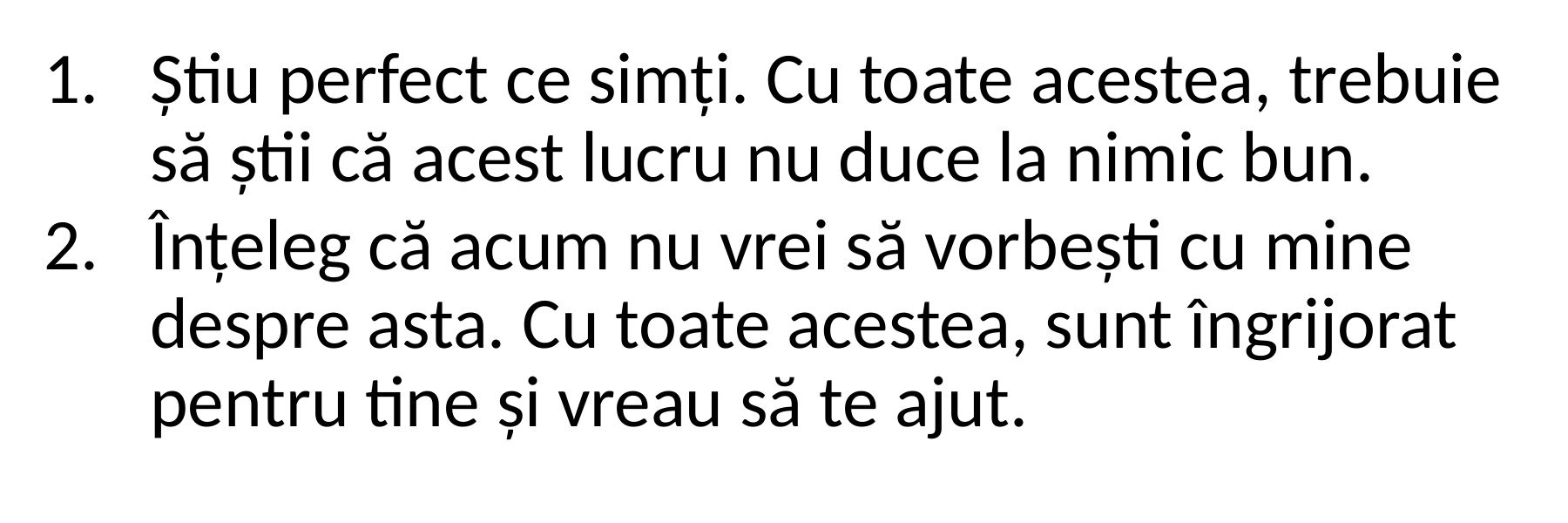

Știu perfect ce simți. Cu toate acestea, trebuie să știi că acest lucru nu duce la nimic bun.
Înțeleg că acum nu vrei să vorbești cu mine despre asta. Cu toate acestea, sunt îngrijorat pentru tine și vreau să te ajut.